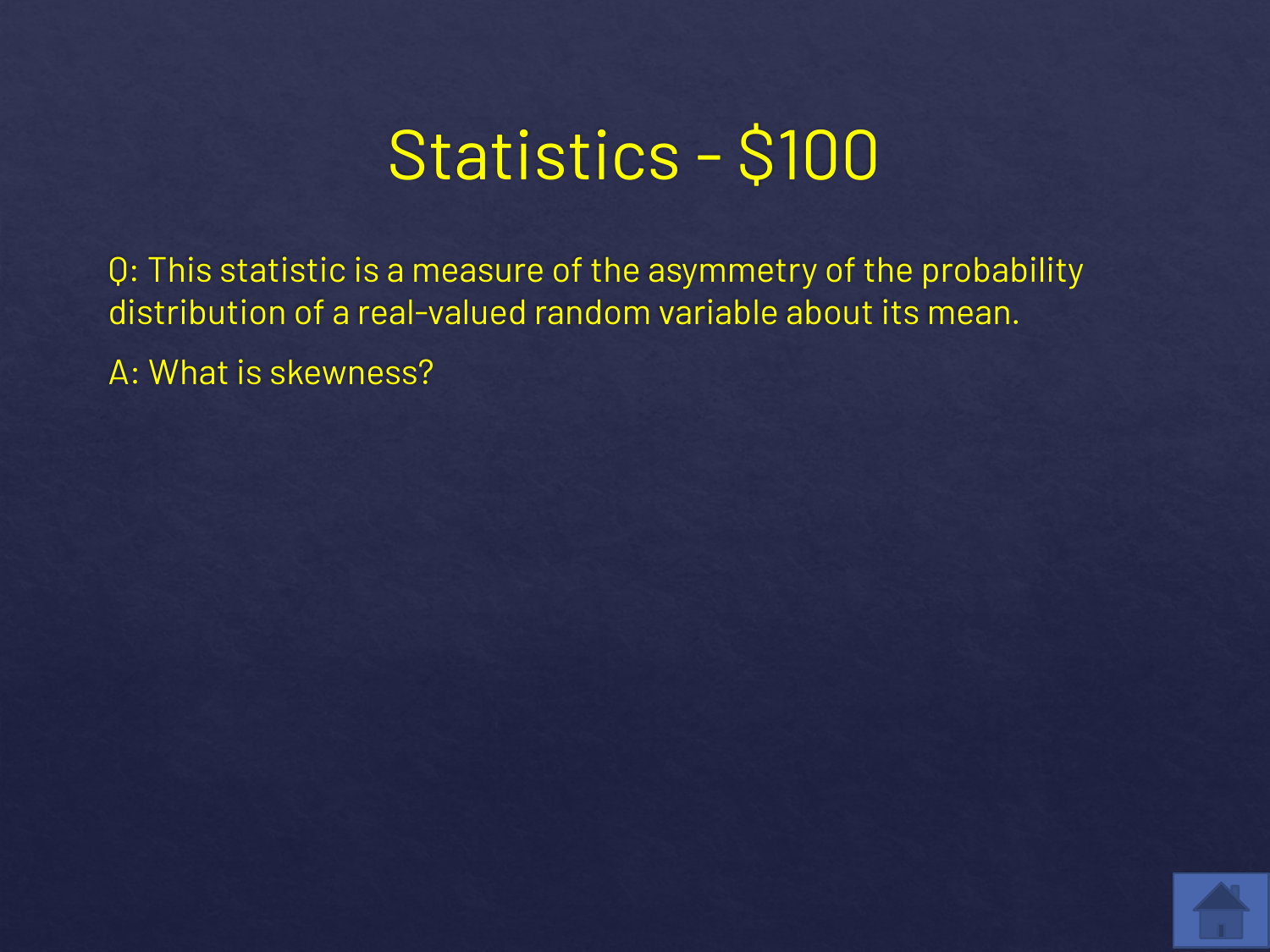

# Statistics - $100
Q: This statistic is a measure of the asymmetry of the probability distribution of a real-valued random variable about its mean.
A: What is skewness?